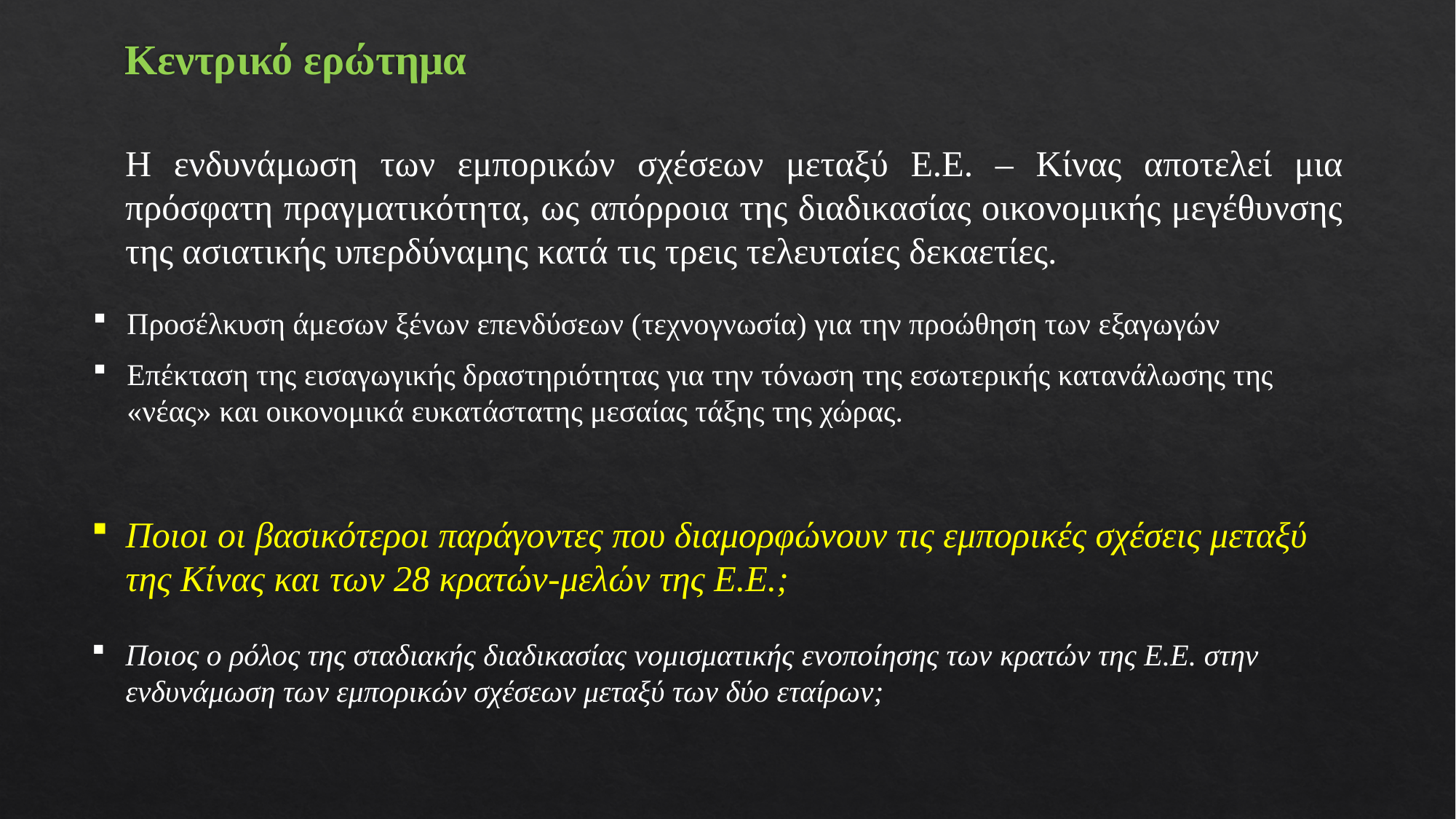

# Κεντρικό ερώτημα
Η ενδυνάμωση των εμπορικών σχέσεων μεταξύ Ε.Ε. – Κίνας αποτελεί μια πρόσφατη πραγματικότητα, ως απόρροια της διαδικασίας οικονομικής μεγέθυνσης της ασιατικής υπερδύναμης κατά τις τρεις τελευταίες δεκαετίες.

Προσέλκυση άμεσων ξένων επενδύσεων (τεχνογνωσία) για την προώθηση των εξαγωγών

Επέκταση της εισαγωγικής δραστηριότητας για την τόνωση της εσωτερικής κατανάλωσης της «νέας» και οικονομικά ευκατάστατης μεσαίας τάξης της χώρας.
Ποιοι οι βασικότεροι παράγοντες που διαμορφώνουν τις εμπορικές σχέσεις μεταξύ της Κίνας και των 28 κρατών-μελών της Ε.Ε.;

Ποιος ο ρόλος της σταδιακής διαδικασίας νομισματικής ενοποίησης των κρατών της Ε.Ε. στην ενδυνάμωση των εμπορικών σχέσεων μεταξύ των δύο εταίρων;